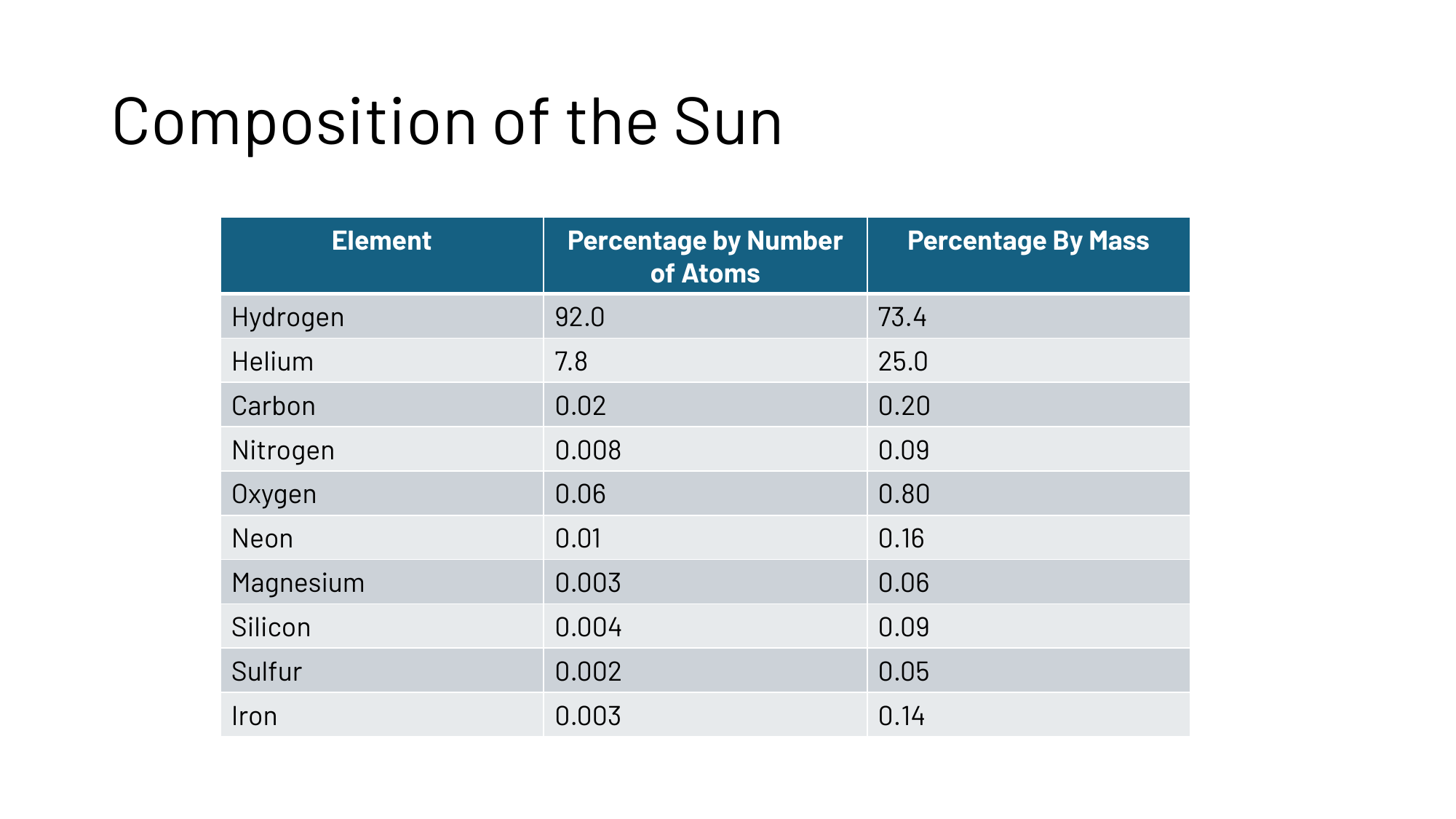

# Composition of the Sun
| Element | Percentage by Number of Atoms | Percentage By Mass |
| --- | --- | --- |
| Hydrogen | 92.0 | 73.4 |
| Helium | 7.8 | 25.0 |
| Carbon | 0.02 | 0.20 |
| Nitrogen | 0.008 | 0.09 |
| Oxygen | 0.06 | 0.80 |
| Neon | 0.01 | 0.16 |
| Magnesium | 0.003 | 0.06 |
| Silicon | 0.004 | 0.09 |
| Sulfur | 0.002 | 0.05 |
| Iron | 0.003 | 0.14 |